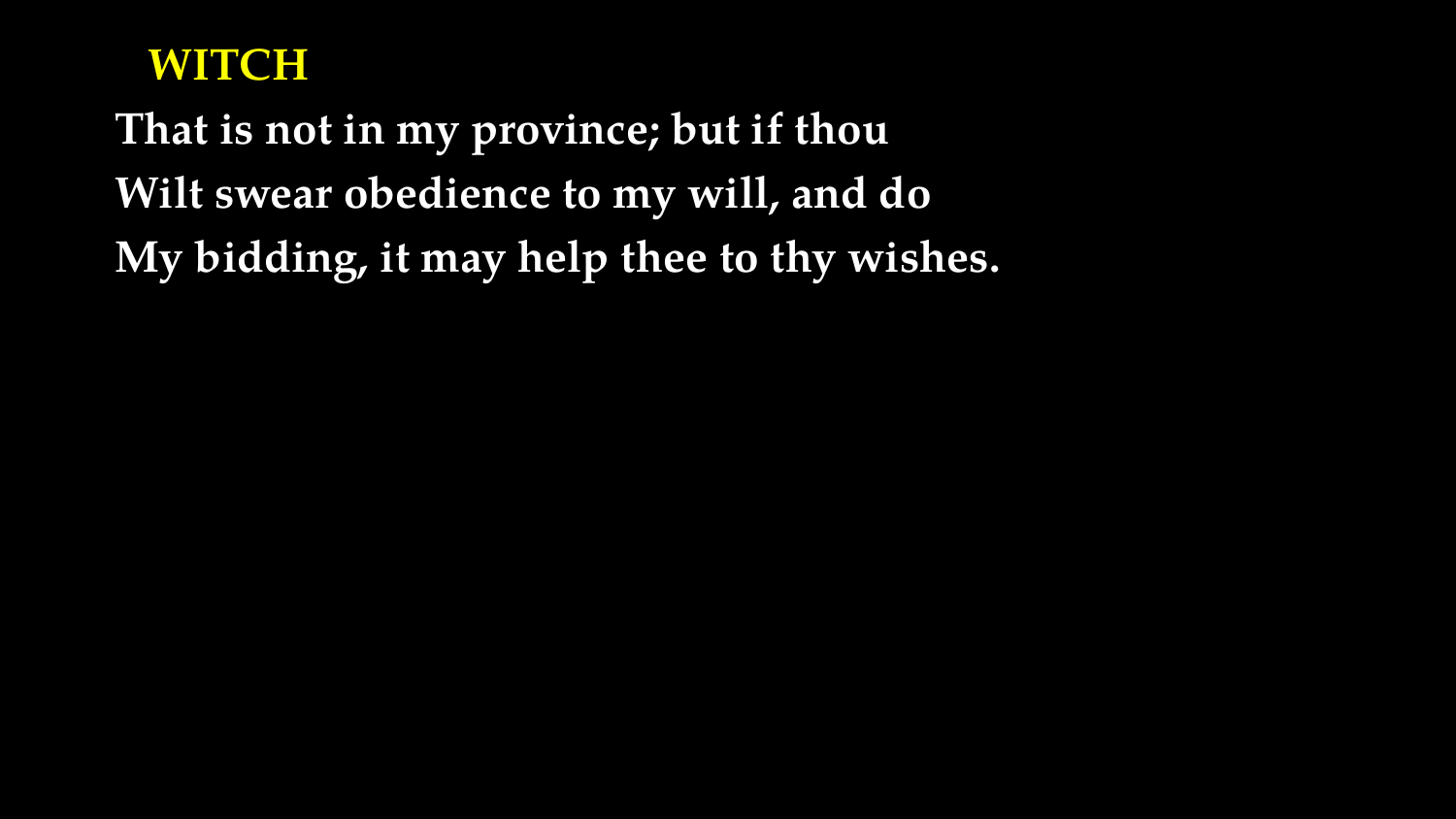

# WITCH That is not in my province; but if thou Wilt swear obedience to my will, and do My bidding, it may help thee to thy wishes.